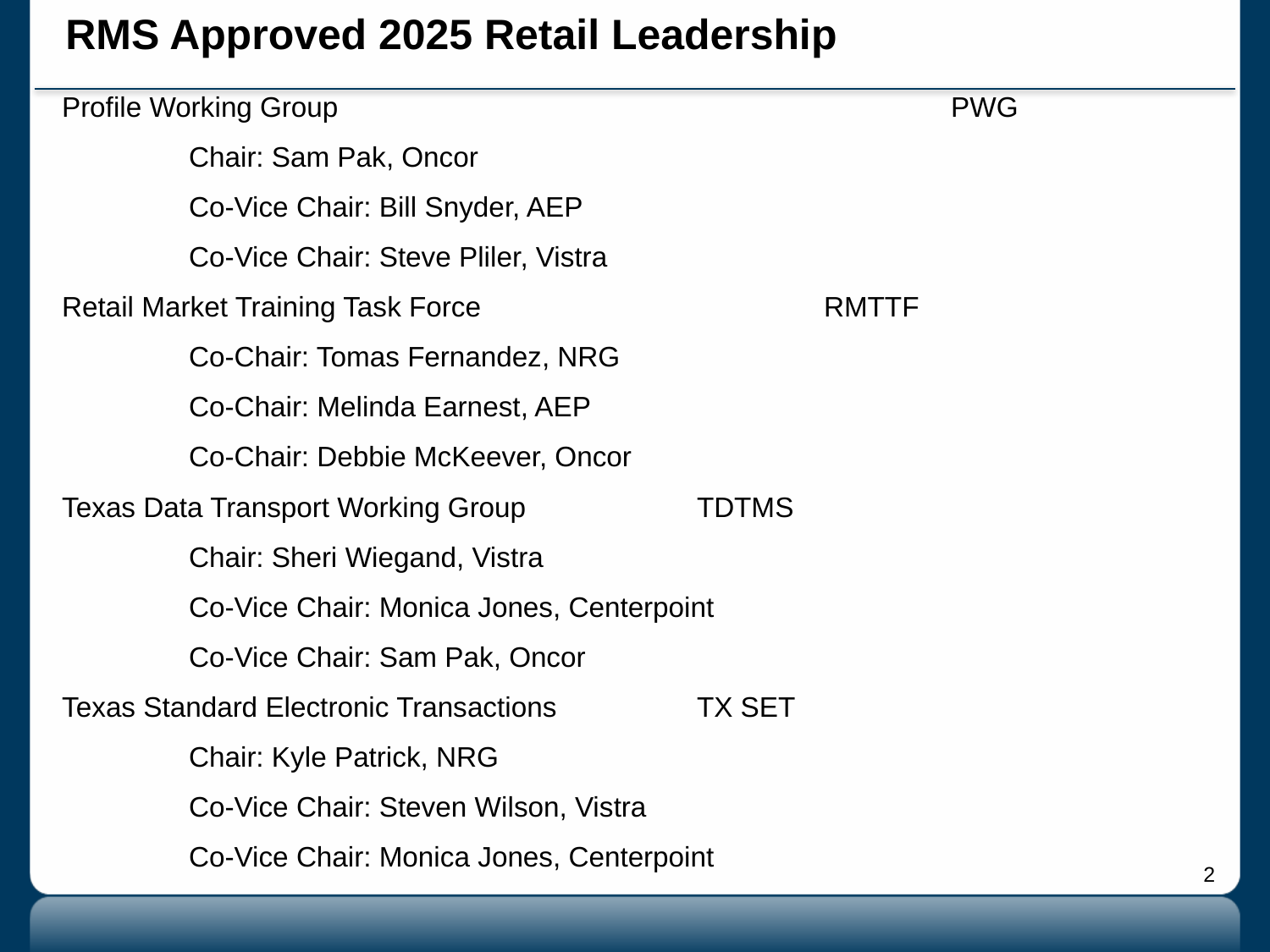

# RMS Approved 2025 Retail Leadership
Profile Working Group 					PWG
	Chair: Sam Pak, Oncor
	Co-Vice Chair: Bill Snyder, AEP
	Co-Vice Chair: Steve Pliler, Vistra
Retail Market Training Task Force 			RMTTF
	Co-Chair: Tomas Fernandez, NRG
	Co-Chair: Melinda Earnest, AEP
	Co-Chair: Debbie McKeever, Oncor
Texas Data Transport Working Group 		TDTMS
	Chair: Sheri Wiegand, Vistra
	Co-Vice Chair: Monica Jones, Centerpoint
	Co-Vice Chair: Sam Pak, Oncor
Texas Standard Electronic Transactions 		TX SET
	Chair: Kyle Patrick, NRG
	Co-Vice Chair: Steven Wilson, Vistra
	Co-Vice Chair: Monica Jones, Centerpoint